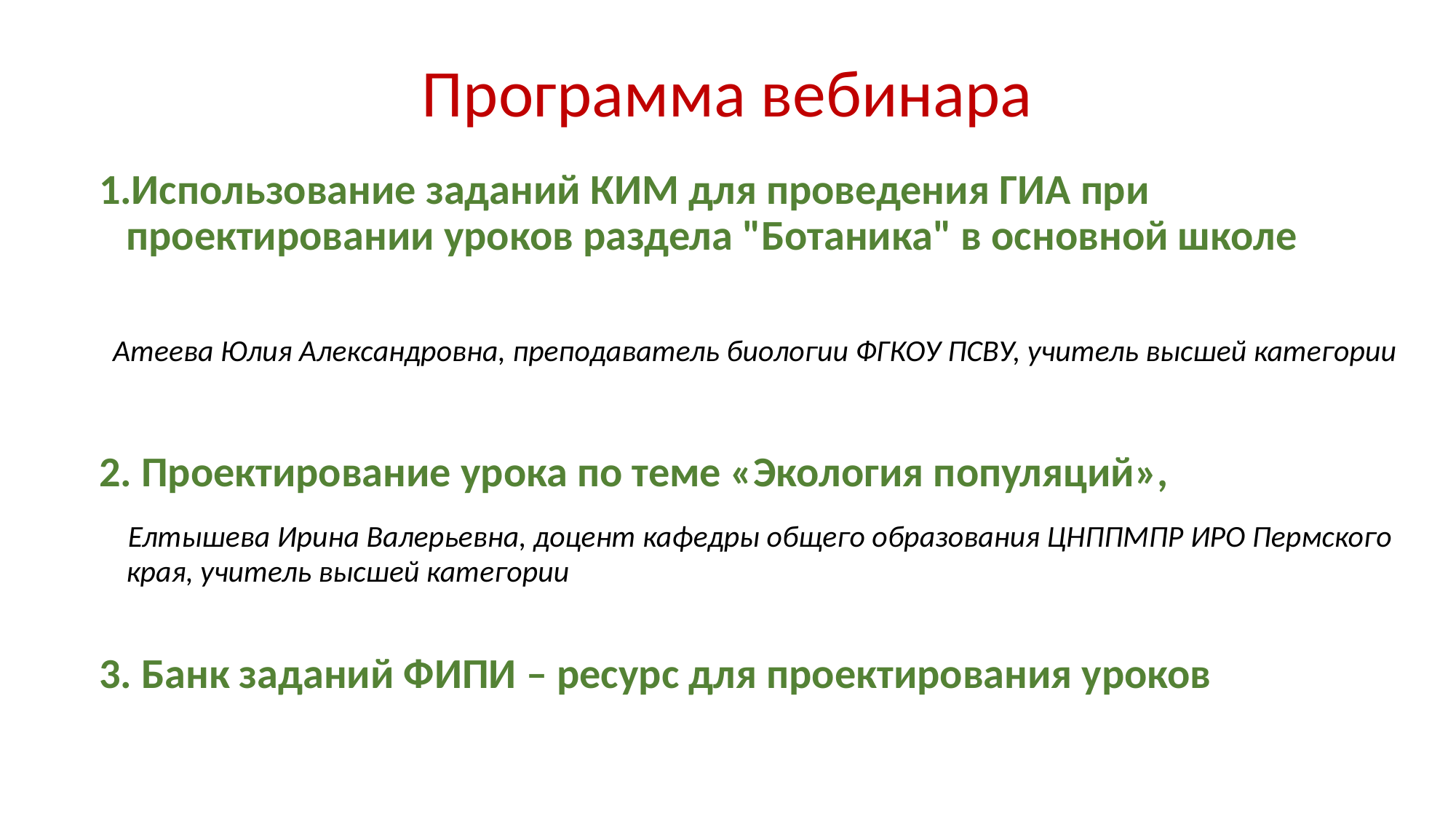

# Программа вебинара
1.Использование заданий КИМ для проведения ГИА при проектировании уроков раздела "Ботаника" в основной школе

  Атеева Юлия Александровна, преподаватель биологии ФГКОУ ПСВУ, учитель высшей категории

2. Проектирование урока по теме «Экология популяций»,
   Елтышева Ирина Валерьевна, доцент кафедры общего образования ЦНППМПР ИРО Пермского края, учитель высшей категории

3. Банк заданий ФИПИ – ресурс для проектирования уроков